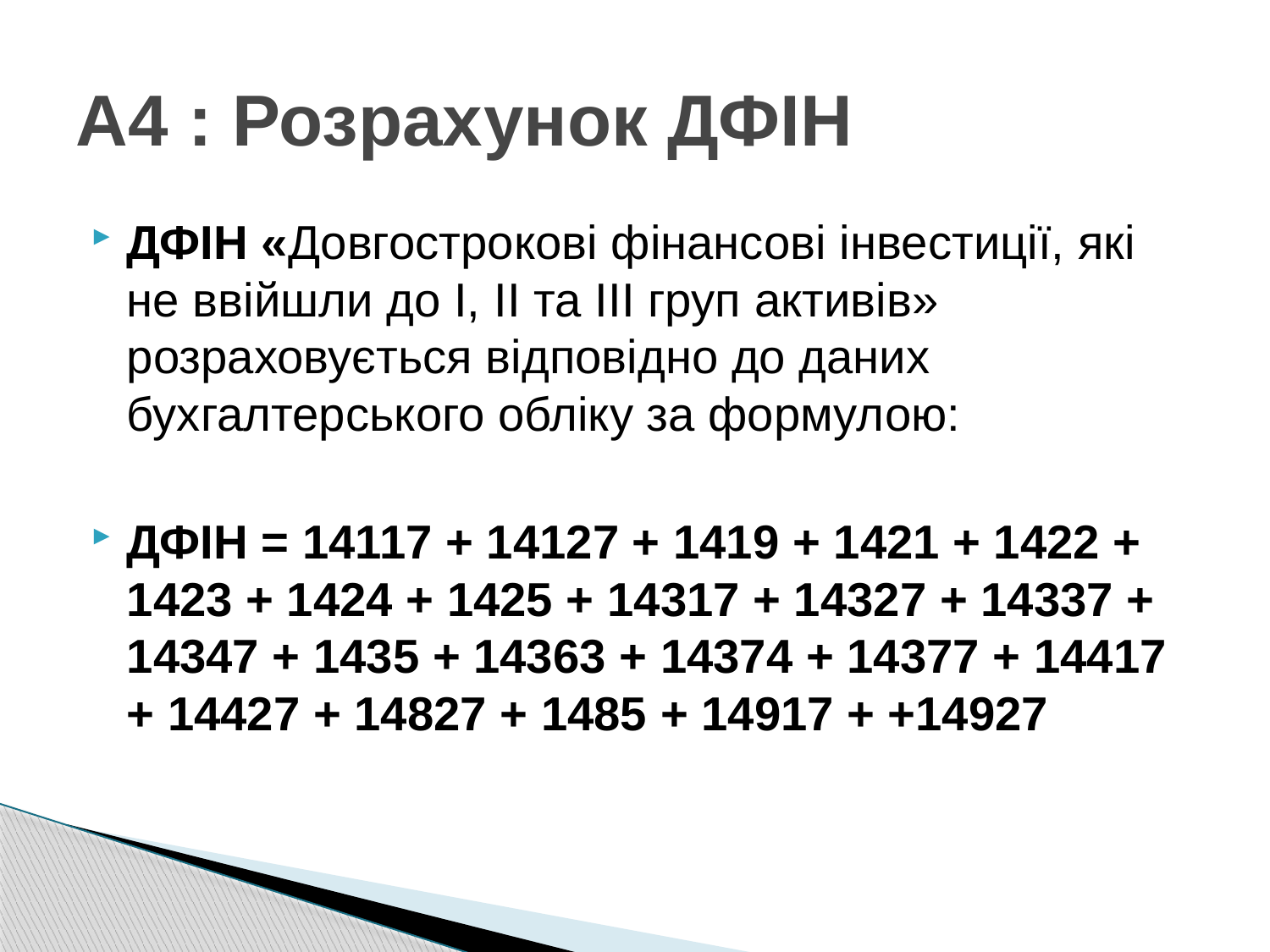

# А4 : Розрахунок ДФІН
ДФІН «Довгострокові фінансові інвестиції, які не ввійшли до I, II та III груп активів» розраховується відповідно до даних бухгалтерського обліку за формулою:

ДФІН = 14117 + 14127 + 1419 + 1421 + 1422 + 1423 + 1424 + 1425 + 14317 + 14327 + 14337 + 14347 + 1435 + 14363 + 14374 + 14377 + 14417 + 14427 + 14827 + 1485 + 14917 + +14927